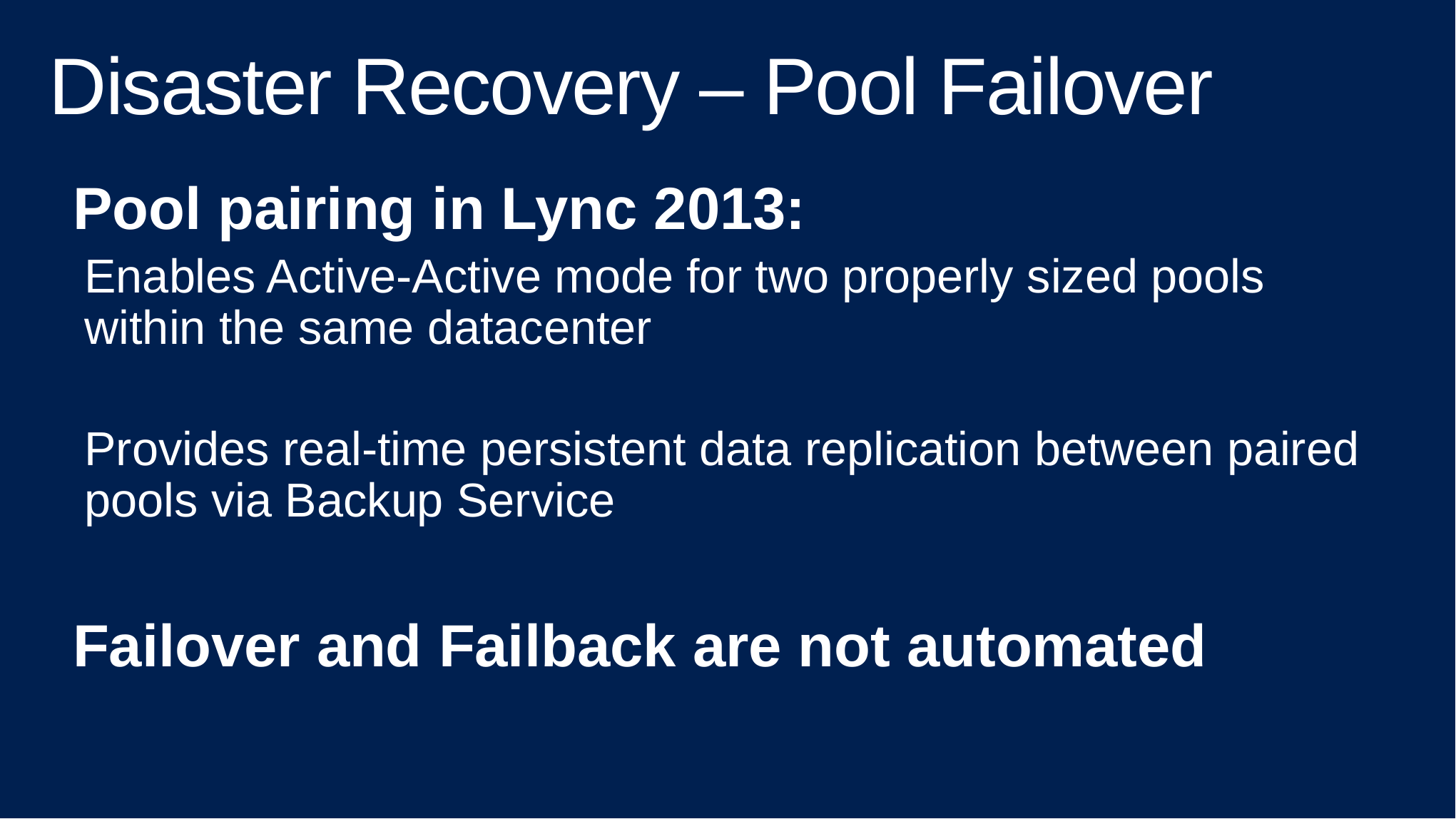

# Disaster Recovery – Pool Failover
Pool pairing in Lync 2013:
Enables Active-Active mode for two properly sized pools within the same datacenter

Provides real-time persistent data replication between paired pools via Backup Service

Failover and Failback are not automated